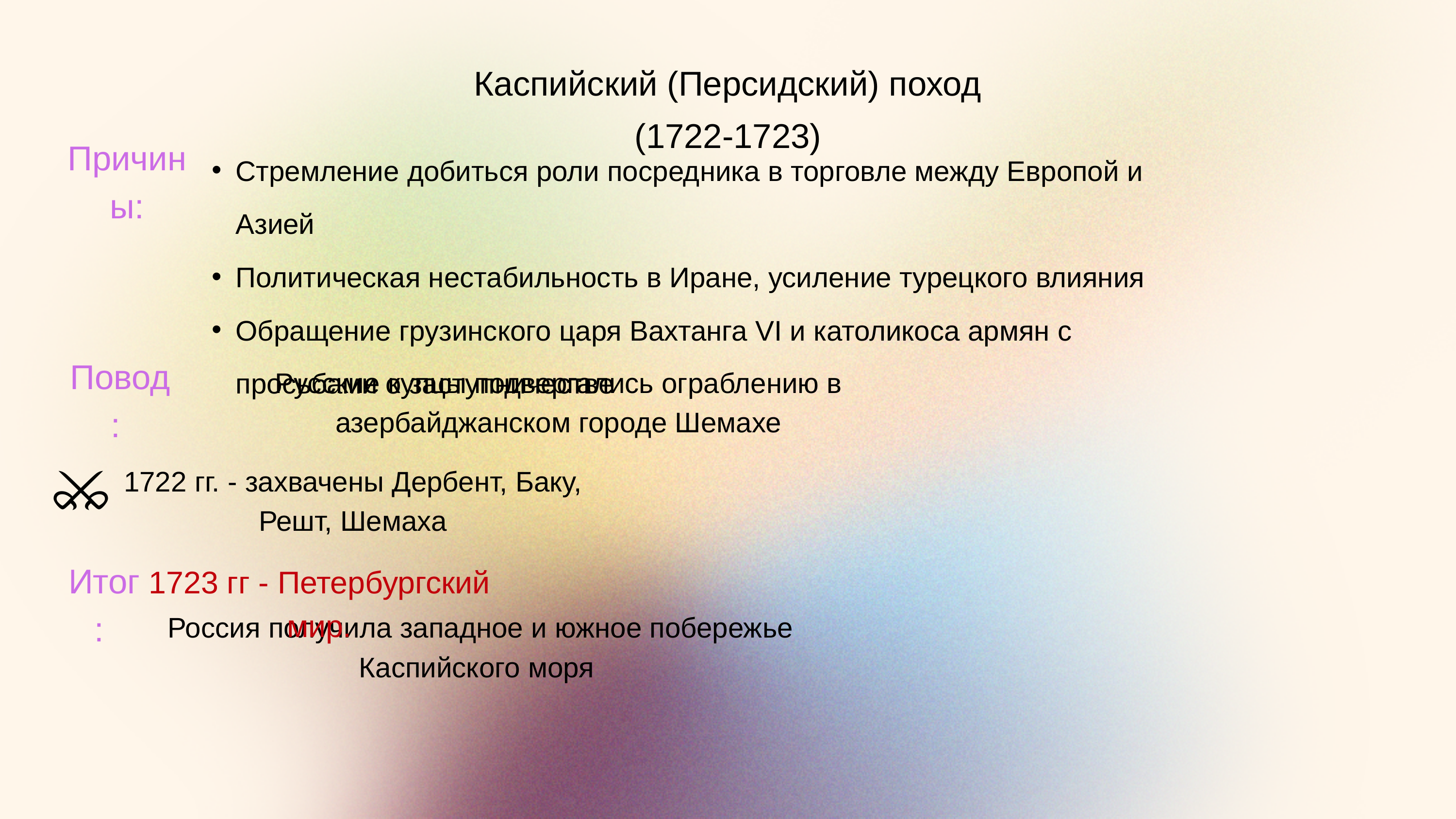

Каспийский (Персидский) поход (1722-1723)
Причины:
Стремление добиться роли посредника в торговле между Европой и Азией
Политическая нестабильность в Иране, усиление турецкого влияния
Обращение грузинского царя Вахтанга VI и католикоса армян с просьбами о заступничестве
Повод:
Русские купцы подвергались ограблению в азербайджанском городе Шемахе
⚔️
1722 гг. - захвачены Дербент, Баку, Решт, Шемаха
Итог:
1723 гг - Петербургский мир.
Россия получила западное и южное побережье Каспийского моря